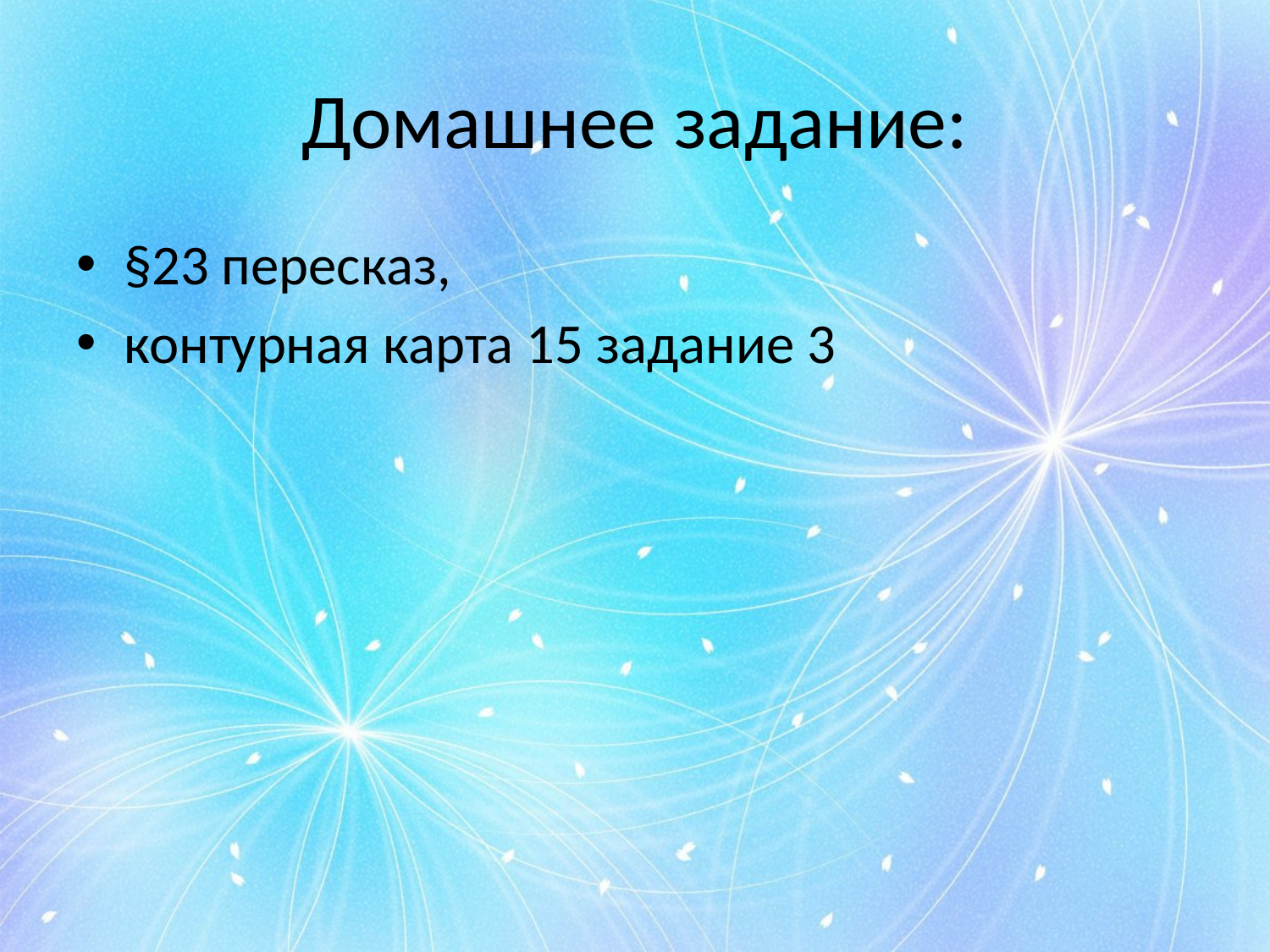

# Домашнее задание:
§23 пересказ,
контурная карта 15 задание 3